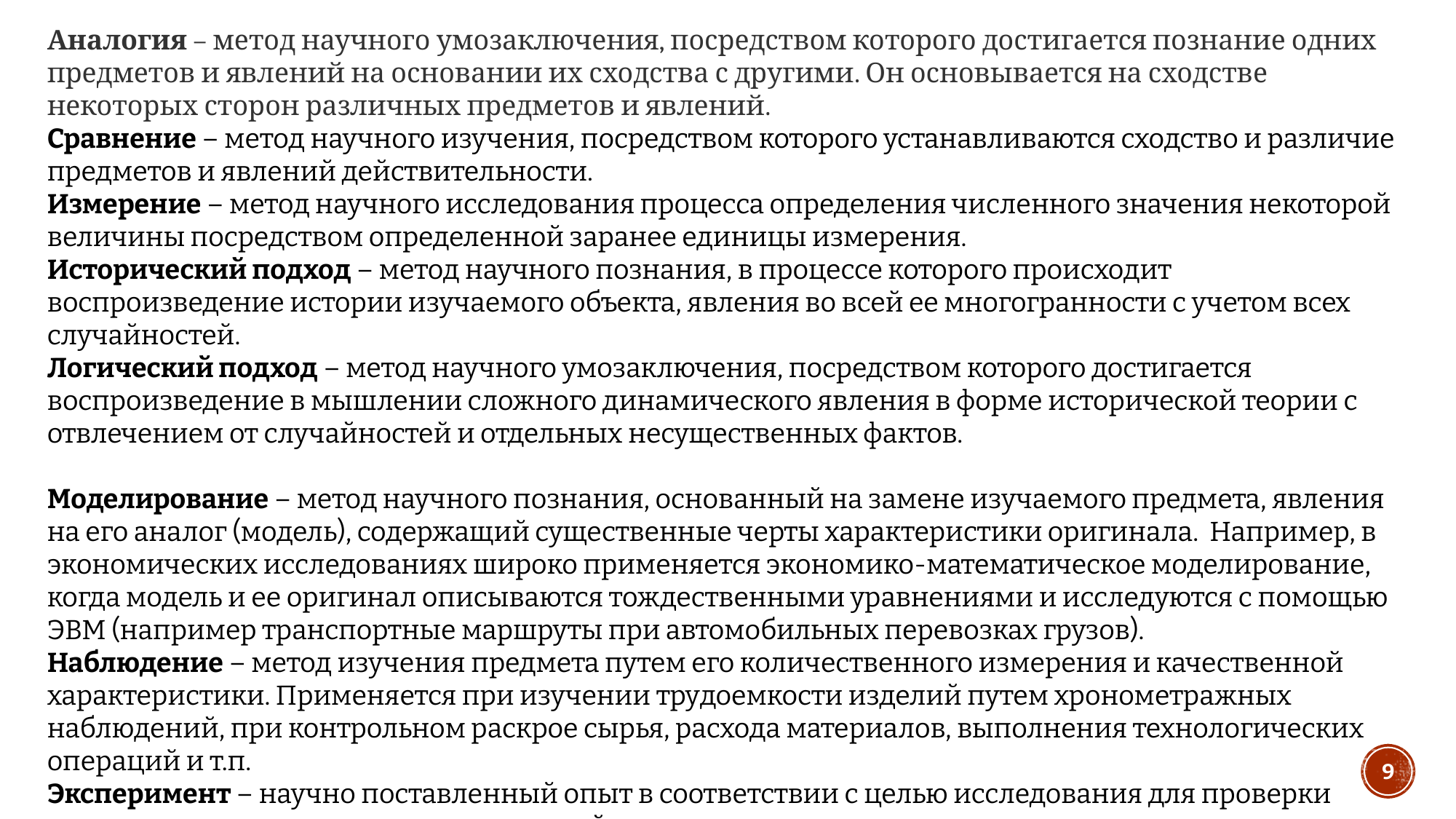

Аналогия – метод научного умозаключения, посредством которого достигается познание одних предметов и явлений на основании их сходства с другими. Он основывается на сходстве некоторых сторон различных предметов и явлений.
Сравнение – метод научного изучения, посредством которого устанавливаются сходство и различие предметов и явлений действительности.
Измерение – метод научного исследования процесса определения численного значения некоторой величины посредством определенной заранее единицы измерения.
Исторический подход – метод научного познания, в процессе которого происходит воспроизведение истории изучаемого объекта, явления во всей ее многогранности с учетом всех случайностей.
Логический подход – метод научного умозаключения, посредством которого достигается воспроизведение в мышлении сложного динамического явления в форме исторической теории с отвлечением от случайностей и отдельных несущественных фактов.

Моделирование – метод научного познания, основанный на замене изучаемого предмета, явления на его аналог (модель), содержащий существенные черты характеристики оригинала.  Например, в экономических исследованиях широко применяется экономико-математическое моделирование, когда модель и ее оригинал описываются тождественными уравнениями и исследуются с помощью ЭВМ (например транспортные маршруты при автомобильных перевозках грузов).
Наблюдение – метод изучения предмета путем его количественного измерения и качественной характеристики. Применяется при изучении трудоемкости изделий путем хронометражных наблюдений, при контрольном раскрое сырья, расхода материалов, выполнения технологических операций и т.п.
Эксперимент – научно поставленный опыт в соответствии с целью исследования для проверки результатов теоретических исследований.
9